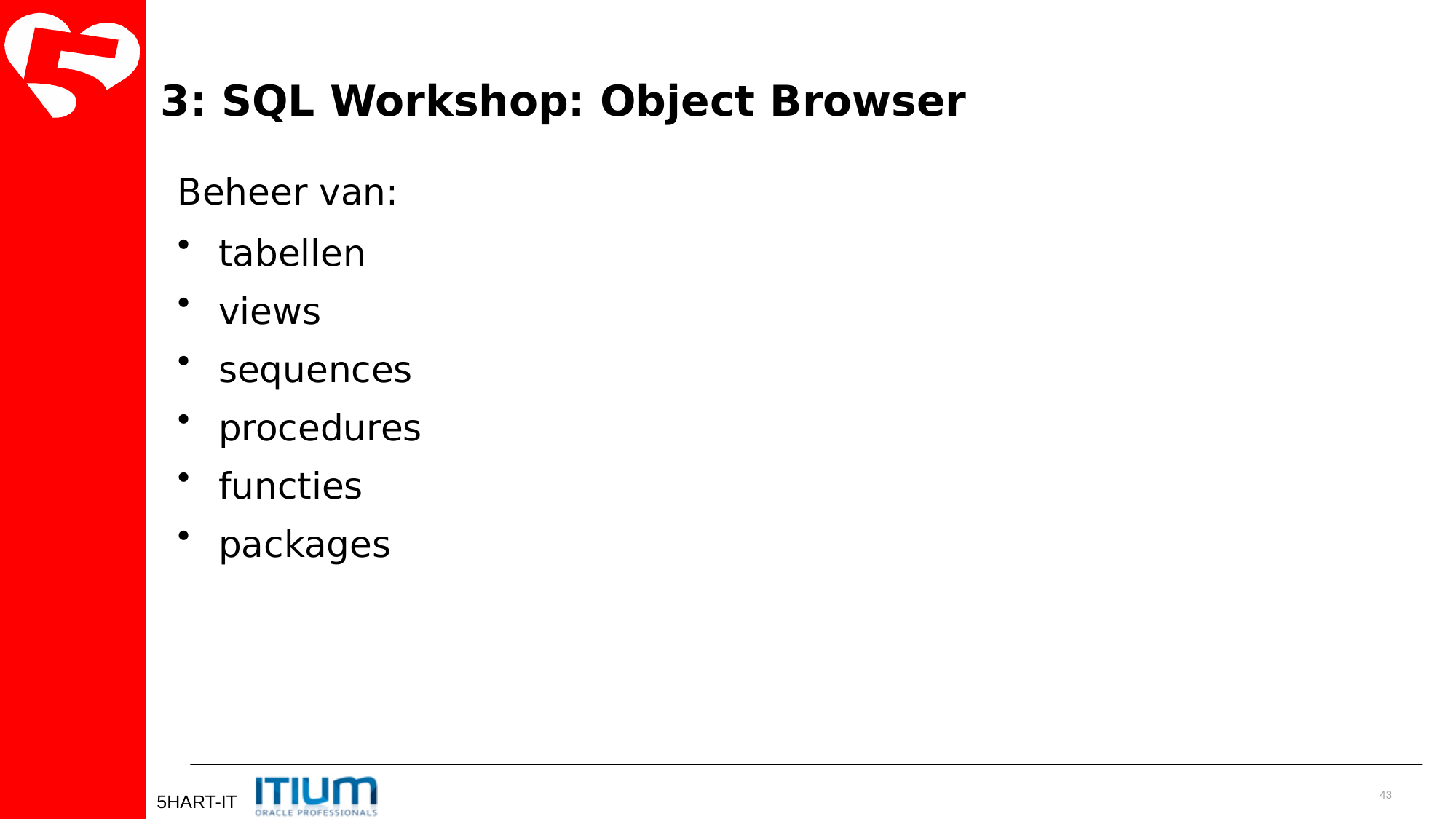

3: SQL Workshop: Object Browser
Beheer van:
tabellen
views
sequences
procedures
functies
packages
43